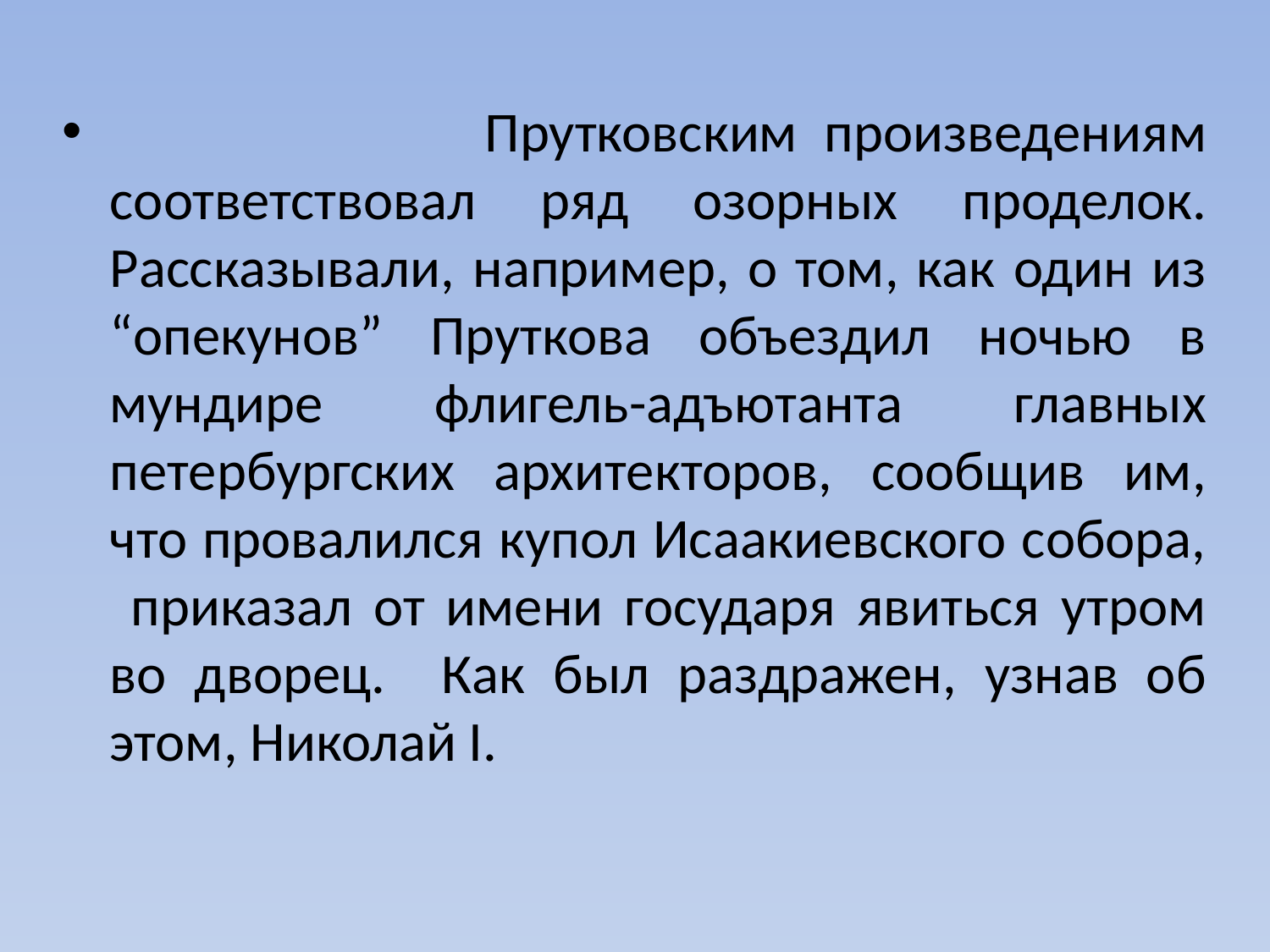

Прутковским произведениям соответствовал ряд озорных проделок. Рассказывали, например, о том, как один из “опекунов” Пруткова объездил ночью в мундире флигель-адъютанта главных петербургских архитекторов, сообщив им, что провалился купол Исаакиевского собора,  приказал от имени государя явиться утром во дворец.  Как был раздражен, узнав об этом, Николай I.